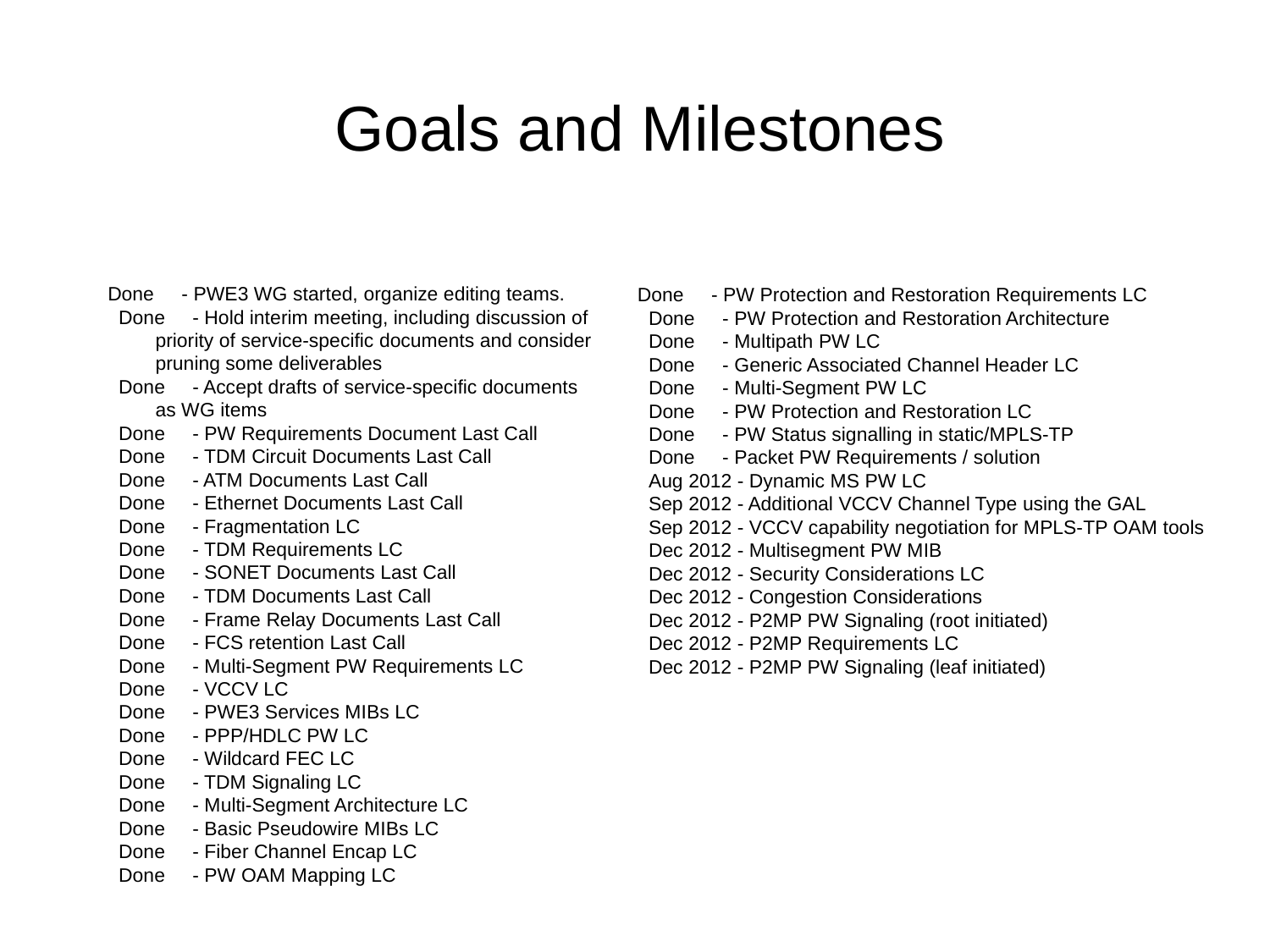

# Goals and Milestones
Done     - PWE3 WG started, organize editing teams.
  Done     - Hold interim meeting, including discussion of priority of service-specific documents and consider pruning some deliverables
  Done     - Accept drafts of service-specific documents as WG items
  Done     - PW Requirements Document Last Call
  Done     - TDM Circuit Documents Last Call
  Done     - ATM Documents Last Call
  Done     - Ethernet Documents Last Call
  Done     - Fragmentation LC
  Done     - TDM Requirements LC
  Done     - SONET Documents Last Call
  Done     - TDM Documents Last Call
  Done     - Frame Relay Documents Last Call
  Done     - FCS retention Last Call
  Done     - Multi-Segment PW Requirements LC
  Done     - VCCV LC
  Done     - PWE3 Services MIBs LC
  Done     - PPP/HDLC PW LC
  Done     - Wildcard FEC LC
  Done     - TDM Signaling LC
  Done     - Multi-Segment Architecture LC
  Done     - Basic Pseudowire MIBs LC
  Done     - Fiber Channel Encap LC
  Done     - PW OAM Mapping LC
Done     - PW Protection and Restoration Requirements LC
  Done     - PW Protection and Restoration Architecture
  Done     - Multipath PW LC
  Done     - Generic Associated Channel Header LC
  Done     - Multi-Segment PW LC
  Done     - PW Protection and Restoration LC
  Done     - PW Status signalling in static/MPLS-TP
  Done     - Packet PW Requirements / solution
  Aug 2012 - Dynamic MS PW LC
  Sep 2012 - Additional VCCV Channel Type using the GAL
  Sep 2012 - VCCV capability negotiation for MPLS-TP OAM tools
  Dec 2012 - Multisegment PW MIB
  Dec 2012 - Security Considerations LC
  Dec 2012 - Congestion Considerations
  Dec 2012 - P2MP PW Signaling (root initiated)
  Dec 2012 - P2MP Requirements LC
  Dec 2012 - P2MP PW Signaling (leaf initiated)